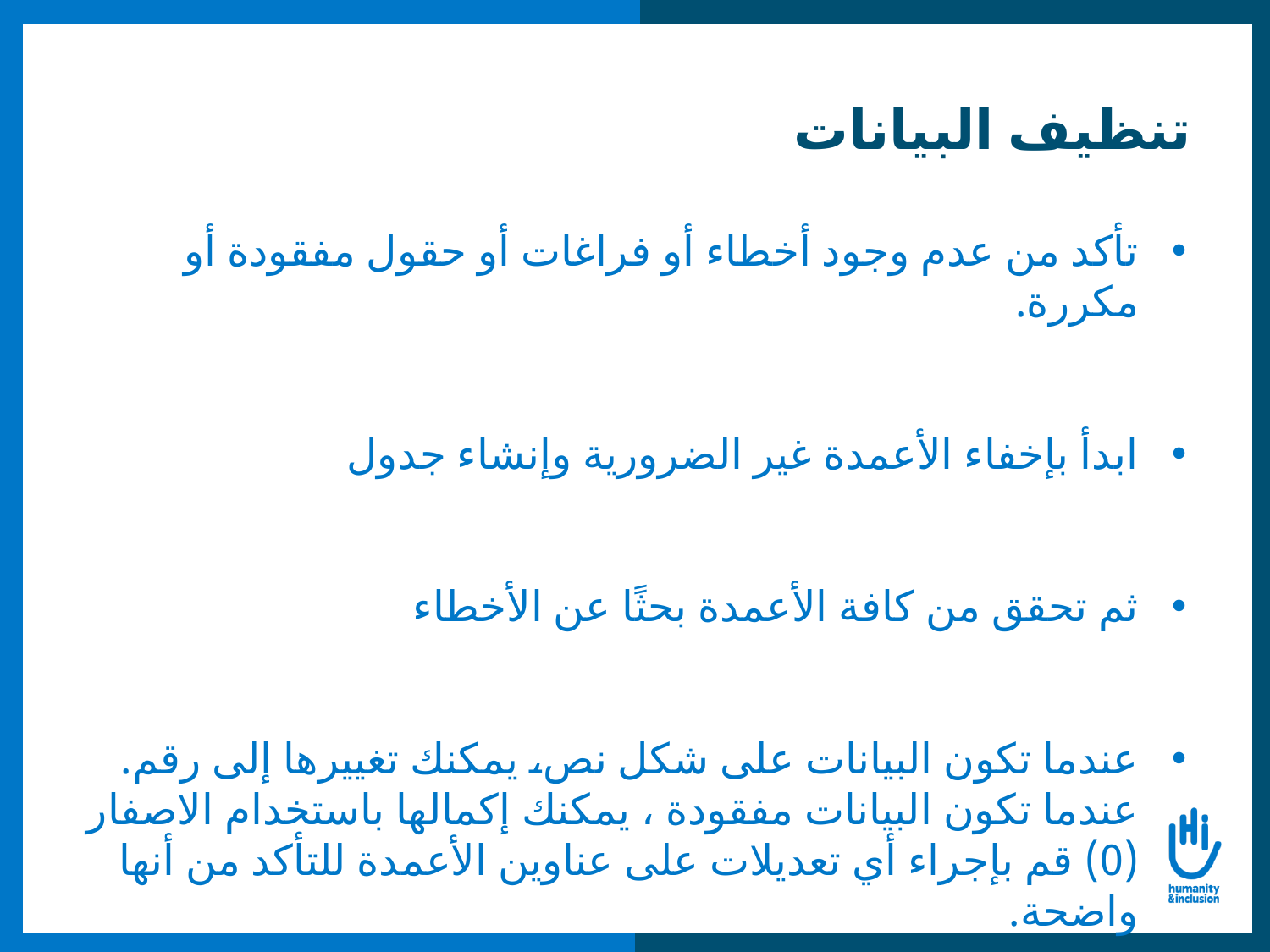

# تنظيف البيانات
تأكد من عدم وجود أخطاء أو فراغات أو حقول مفقودة أو مكررة.

ابدأ بإخفاء الأعمدة غير الضرورية وإنشاء جدول

ثم تحقق من كافة الأعمدة بحثًا عن الأخطاء

عندما تكون البيانات على شكل نص، يمكنك تغييرها إلى رقم. عندما تكون البيانات مفقودة ، يمكنك إكمالها باستخدام الاصفار (0) قم بإجراء أي تعديلات على عناوين الأعمدة للتأكد من أنها واضحة.